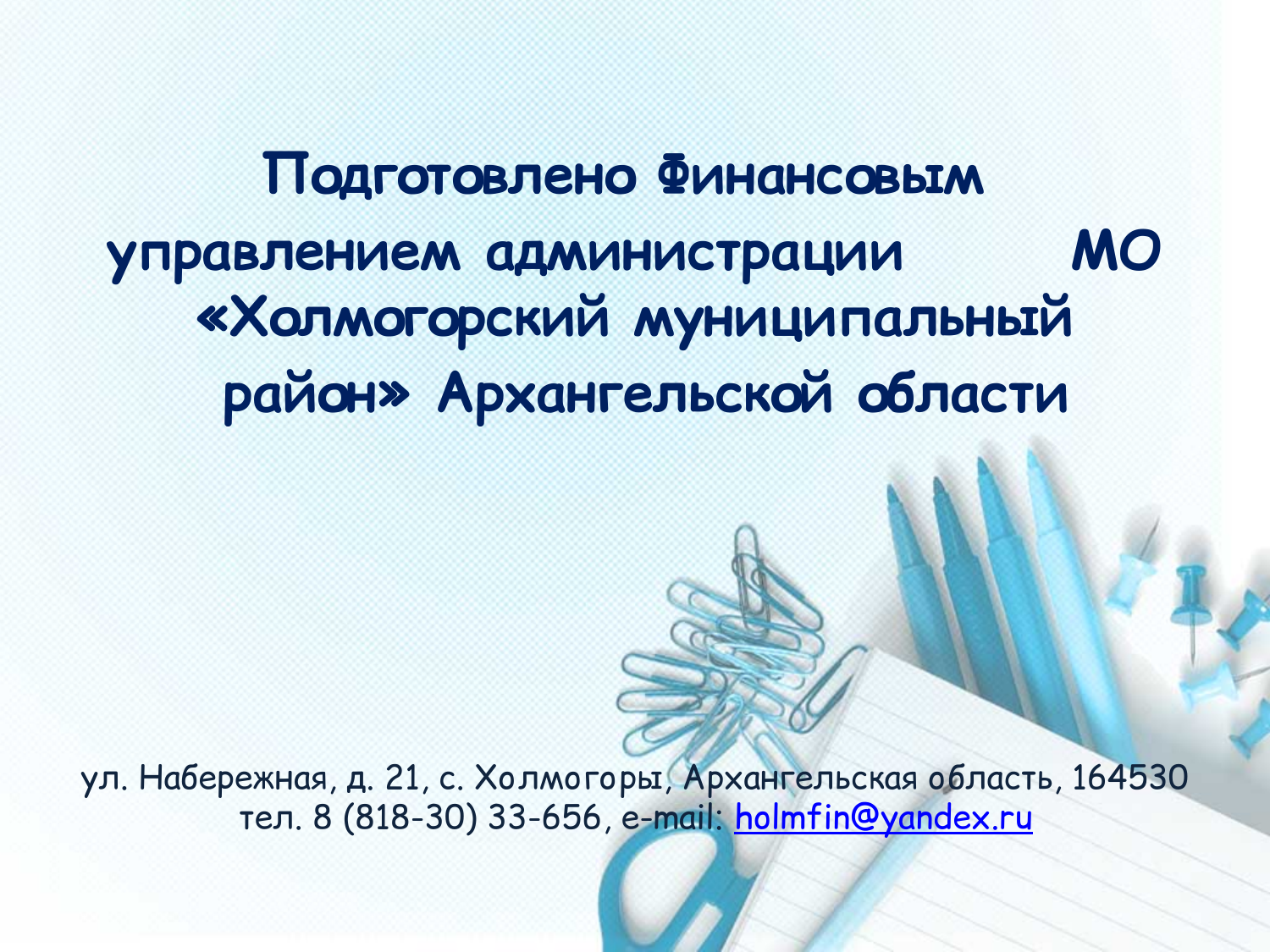

Подготовлено Финансовым
управлением администрации       МО «Холмогорский муниципальный
 район» Архангельской области

ул. Набережная, д. 21, с. Холмогоры, Архангельская область, 164530 тел. 8 (818-30) 33-656, е-mail: holmfin@yandex.ru